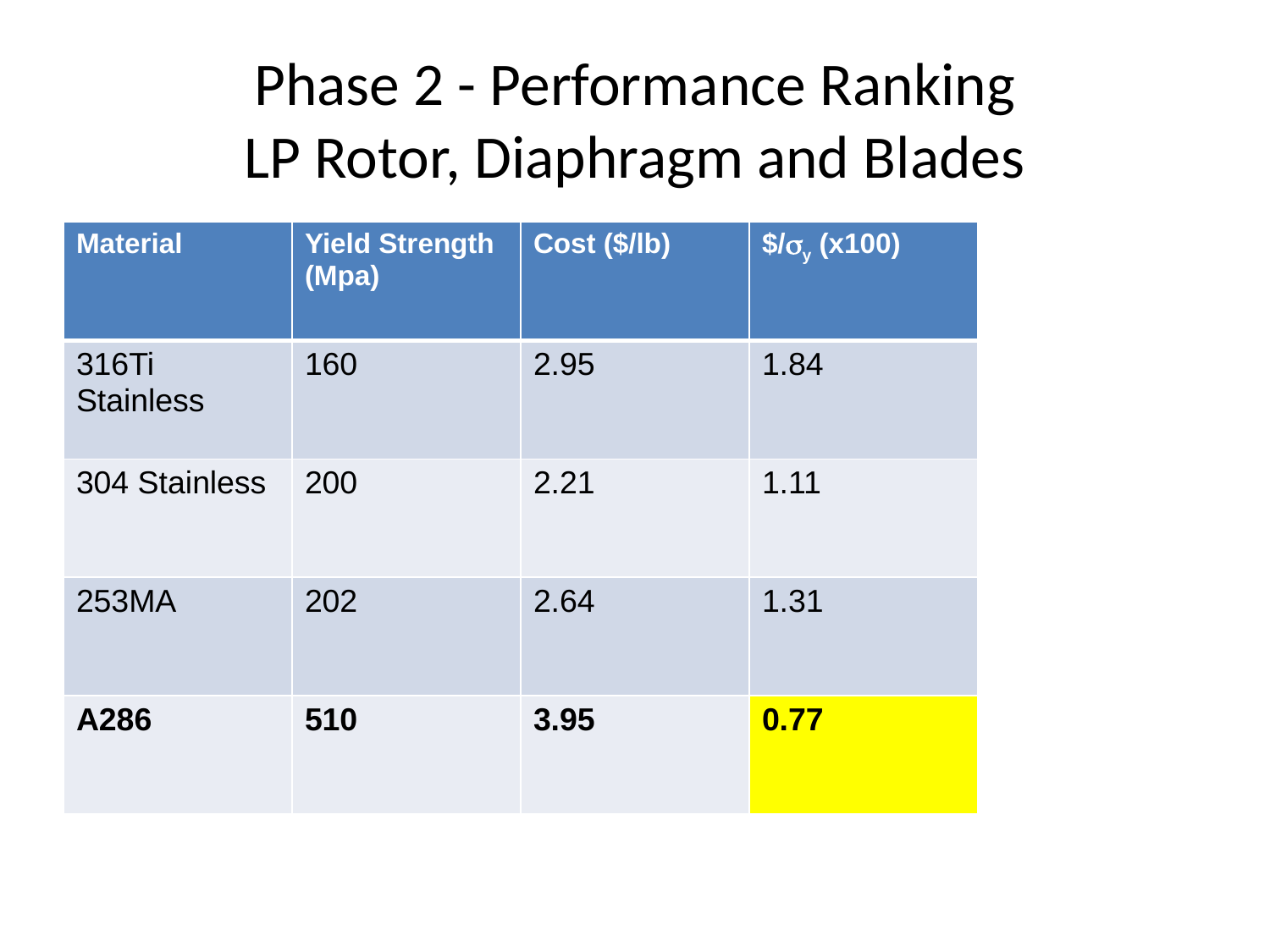

# Phase 2 - Performance Ranking LP Rotor, Diaphragm and Blades
| Material | Yield Strength (Mpa) | Cost ($/lb) | $/σy (x100) |
| --- | --- | --- | --- |
| 316Ti Stainless | 160 | 2.95 | 1.84 |
| 304 Stainless | 200 | 2.21 | 1.11 |
| 253MA | 202 | 2.64 | 1.31 |
| A286 | 510 | 3.95 | 0.77 |